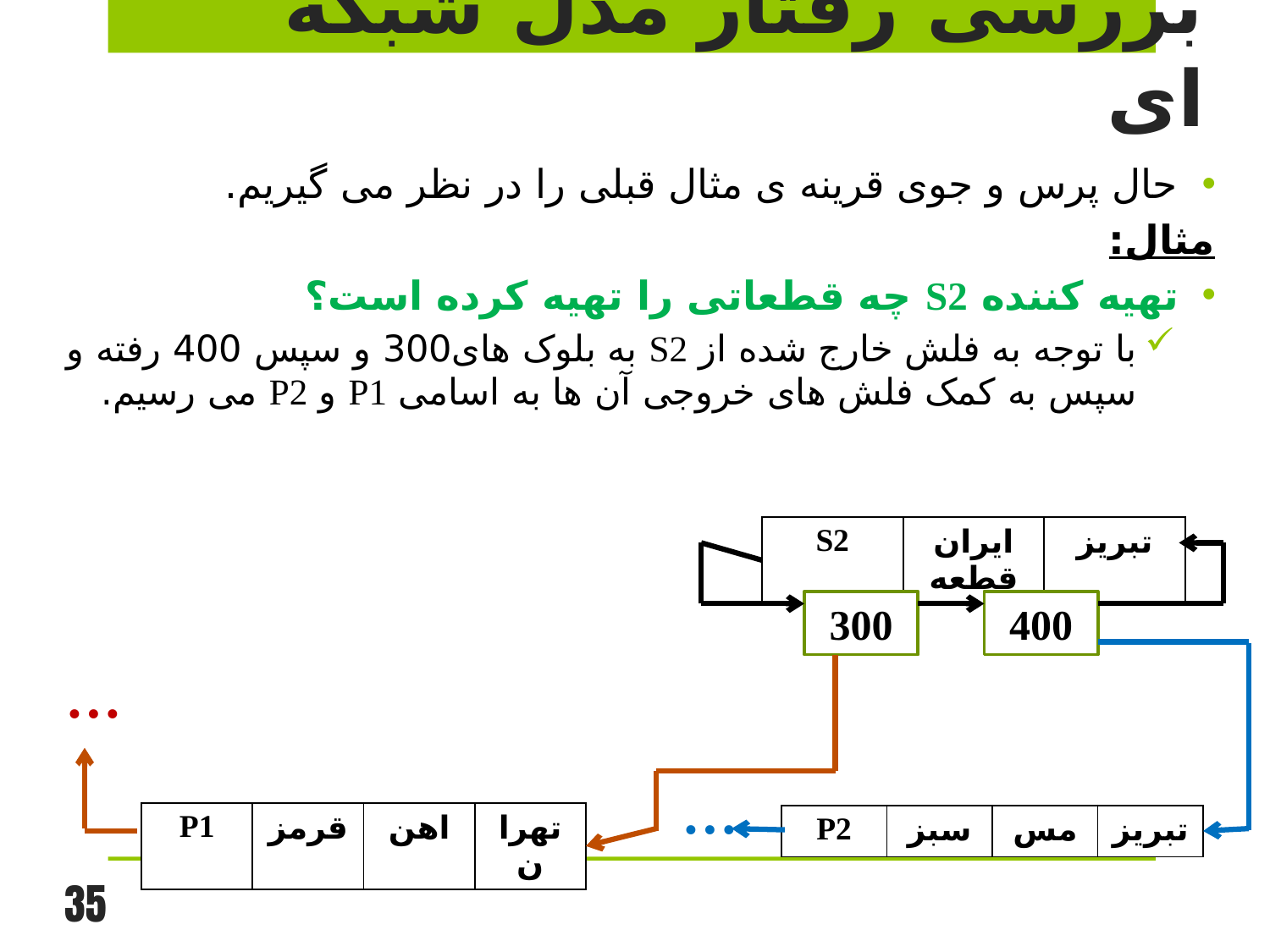

# بررسی رفتار مدل شبکه ای
حال پرس و جوی قرینه ی مثال قبلی را در نظر می گیریم.
مثال:
تهیه کننده S2 چه قطعاتی را تهیه کرده است؟
با توجه به فلش خارج شده از S2 به بلوک های300 و سپس 400 رفته و سپس به کمک فلش های خروجی آن ها به اسامی P1 و P2 می رسیم.
| S2 | ایران قطعه | تبریز |
| --- | --- | --- |
300
400
…
…
| P1 | قرمز | اهن | تهران |
| --- | --- | --- | --- |
| P2 | سبز | مس | تبریز |
| --- | --- | --- | --- |
35